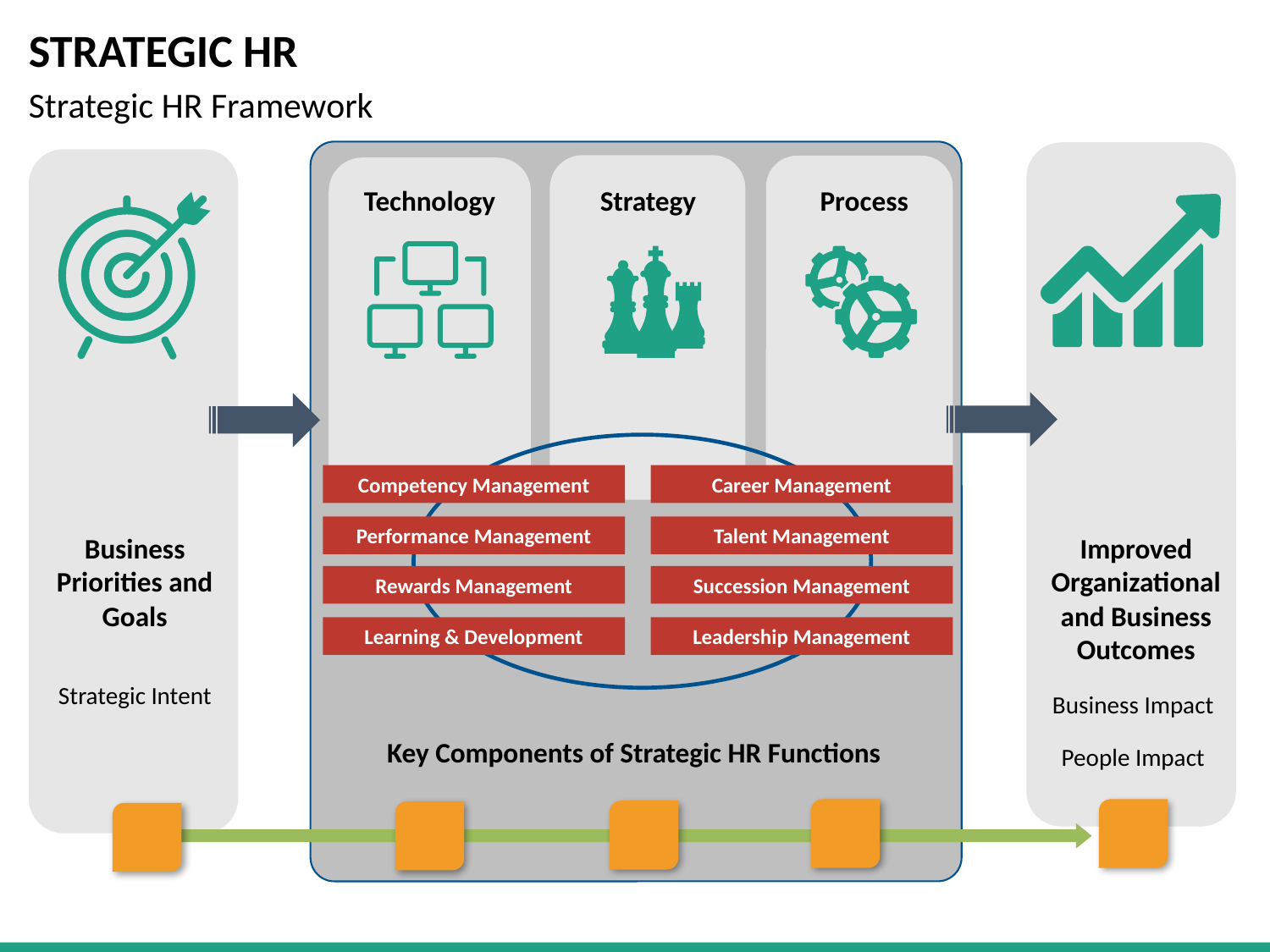

# STRATEGIC HR
Strategic HR Framework

Process
Strategy
Technology

Competency Management
Career Management
Performance Management
Talent Management
Business Priorities and Goals
Improved Organizational and Business Outcomes
Rewards Management
Succession Management
Learning & Development
Leadership Management
Strategic Intent
Business Impact
Key Components of Strategic HR Functions
People Impact